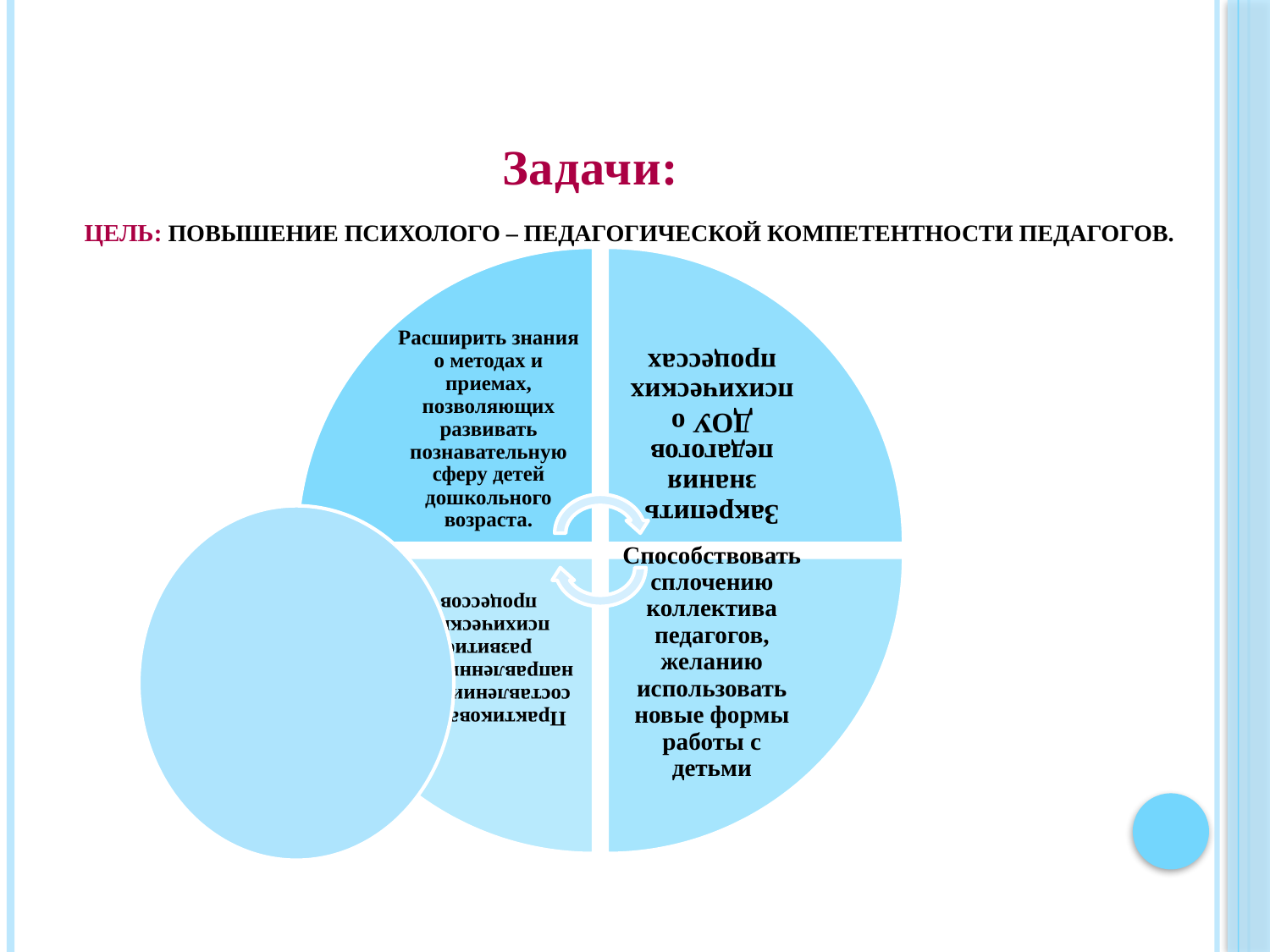

# Цель: повышение психолого – педагогической компетентности педагогов.
Задачи:
Расширить знания о методах и приемах, позволяющих развивать познавательную сферу детей дошкольного возраста.
Закрепить знания педагогов ДОУ о психических процессах
Способствовать сплочению коллектива педагогов, желанию использовать новые формы работы с детьми
Практиковать в составлении игр, направленных на развитие психических процессов